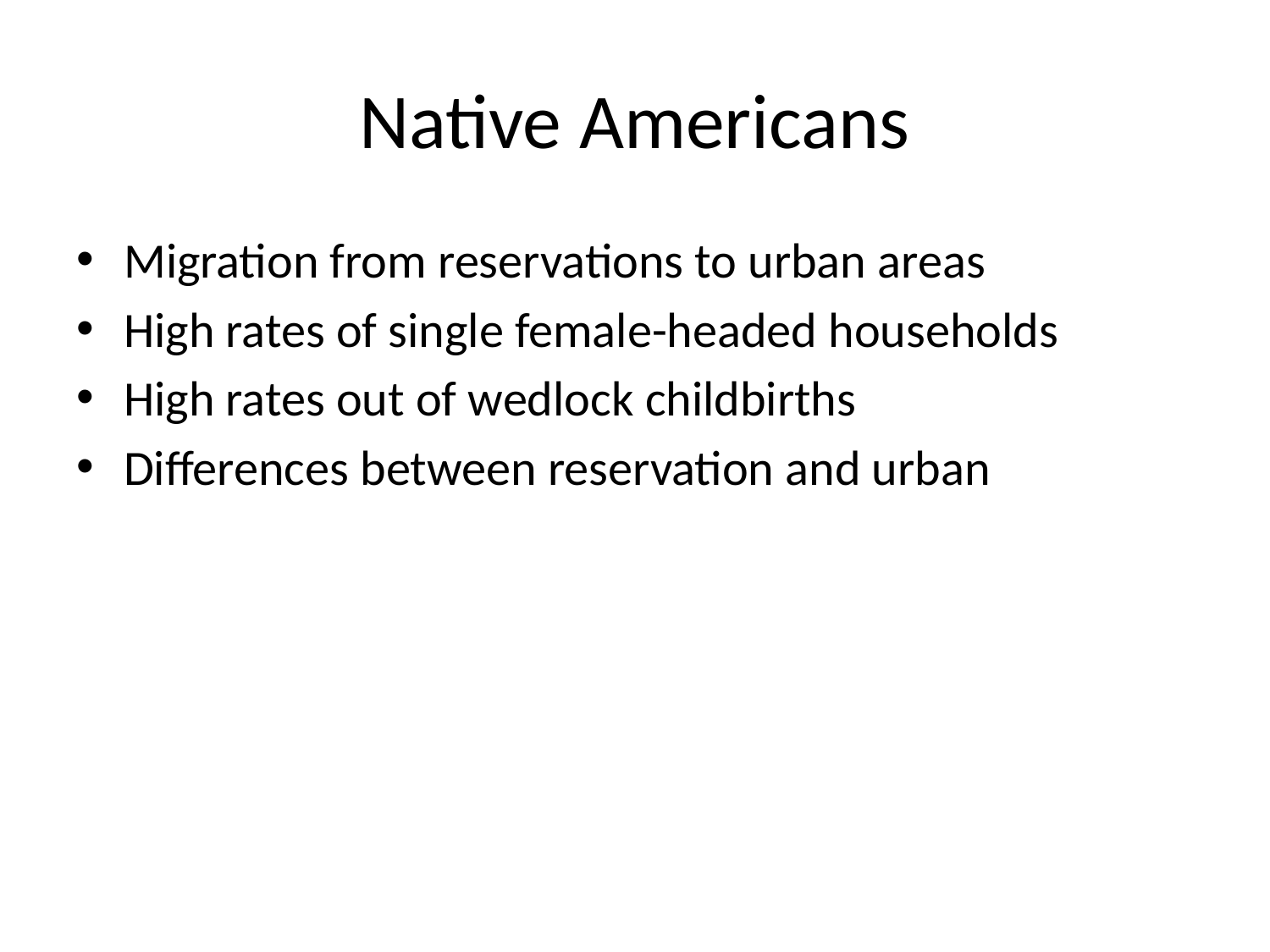

# Native Americans
Migration from reservations to urban areas
High rates of single female-headed households
High rates out of wedlock childbirths
Differences between reservation and urban